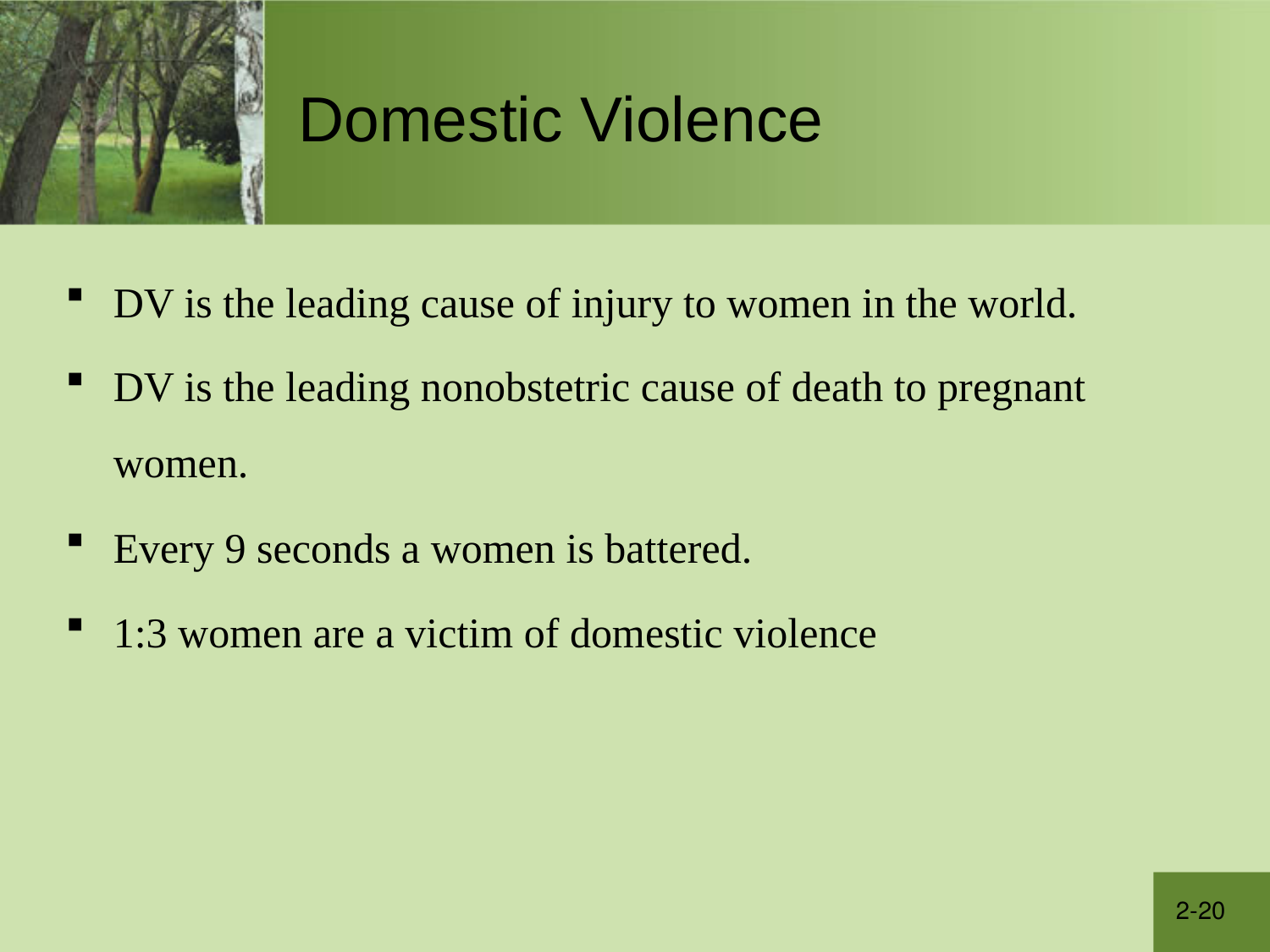

# Domestic Violence
DV is the leading cause of injury to women in the world.
DV is the leading nonobstetric cause of death to pregnant women.
Every 9 seconds a women is battered.
1:3 women are a victim of domestic violence
2-20